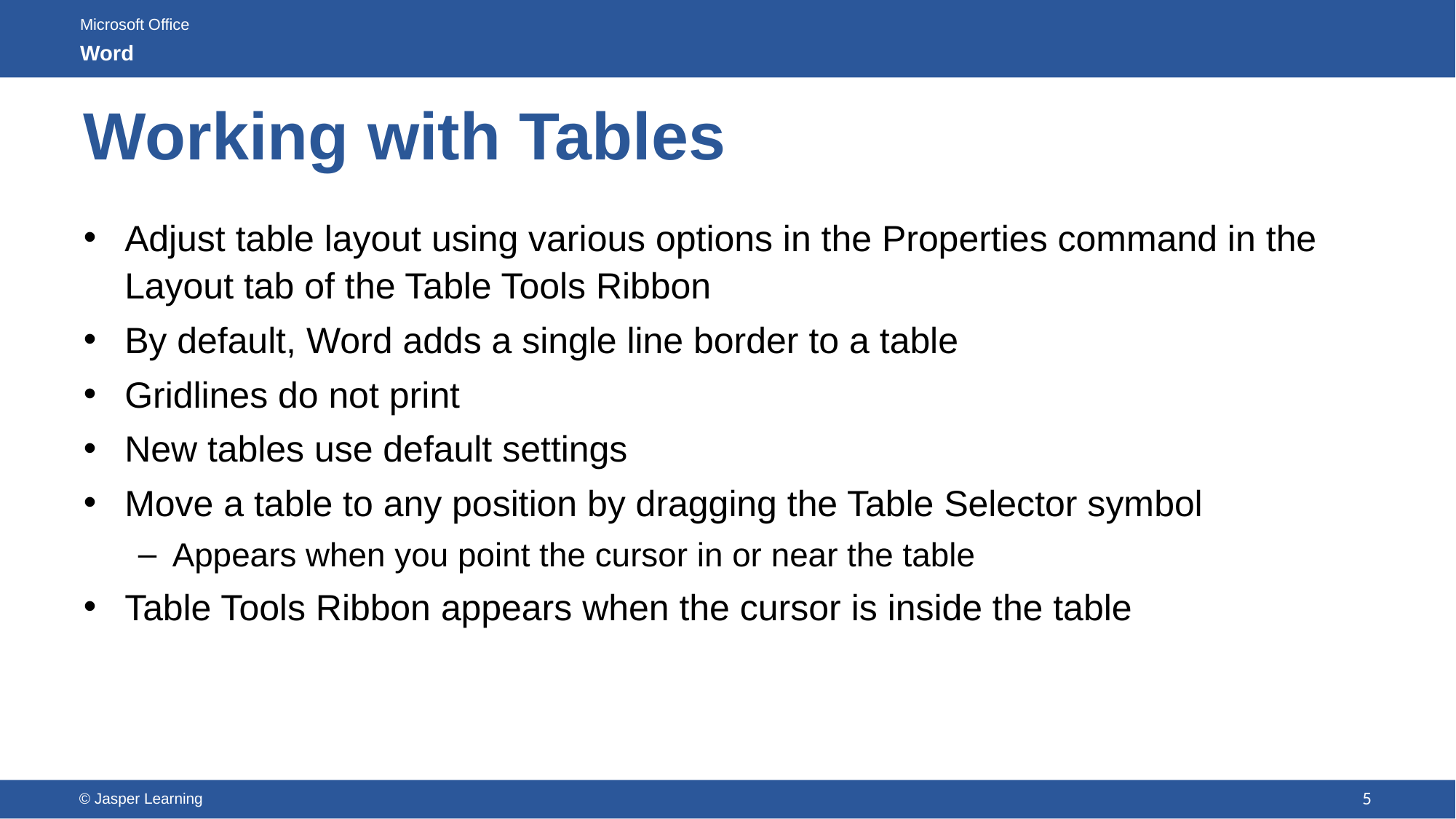

# Working with Tables
Adjust table layout using various options in the Properties command in the Layout tab of the Table Tools Ribbon
By default, Word adds a single line border to a table
Gridlines do not print
New tables use default settings
Move a table to any position by dragging the Table Selector symbol
Appears when you point the cursor in or near the table
Table Tools Ribbon appears when the cursor is inside the table

5
© Jasper Learning